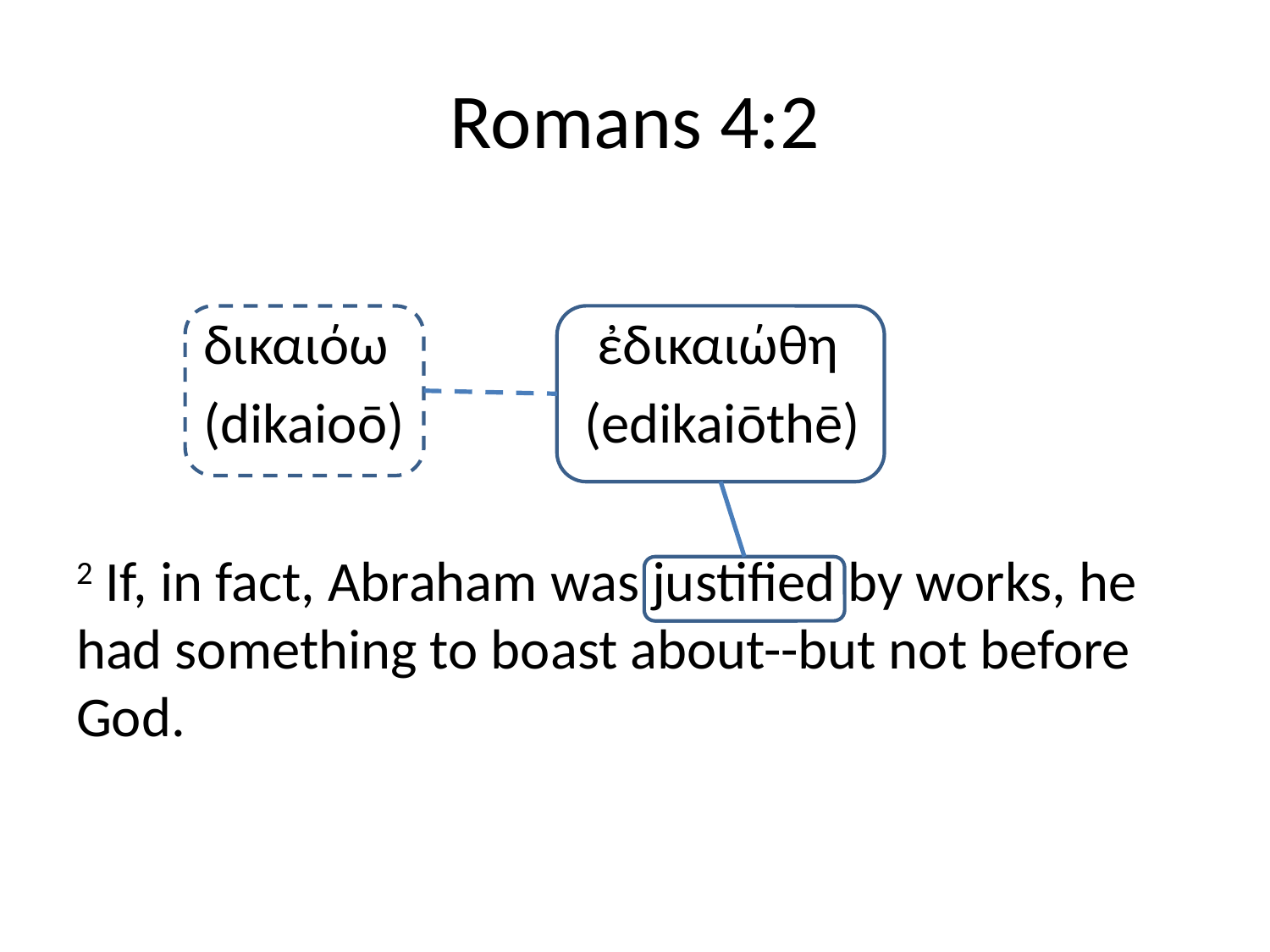

# Romans 4:2

	δικαιόω		 ἐδικαιώθη
	(dikaioō)		(edikaiōthē)

2 If, in fact, Abraham was justified by works, he had something to boast about--but not before God.